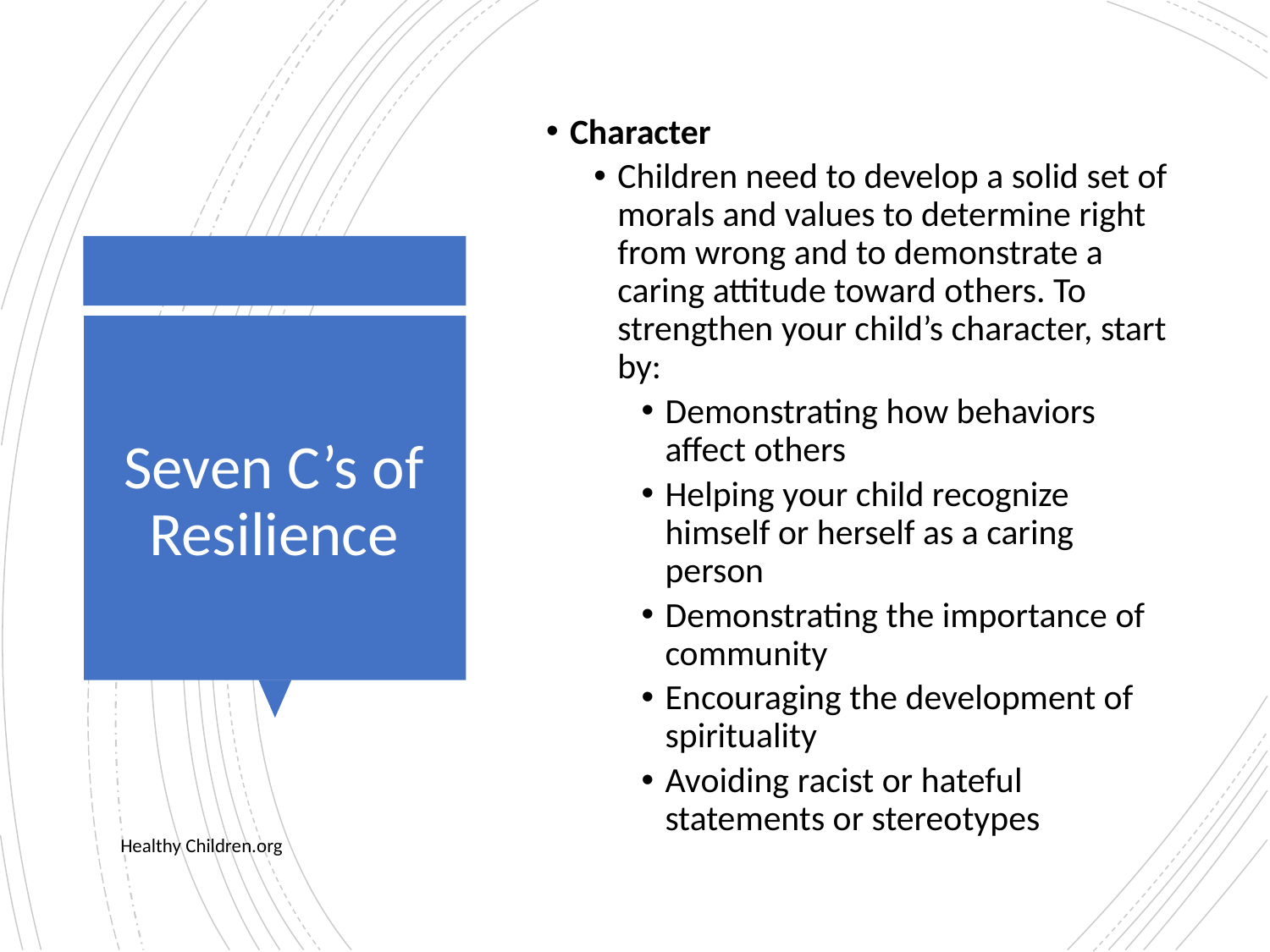

Character
Children need to develop a solid set of morals and values to determine right from wrong and to demonstrate a caring attitude toward others. To strengthen your child’s character, start by:
Demonstrating how behaviors affect others
Helping your child recognize himself or herself as a caring person
Demonstrating the importance of community
Encouraging the development of spirituality
Avoiding racist or hateful statements or stereotypes

# Seven C’s of Resilience
Healthy Children.org